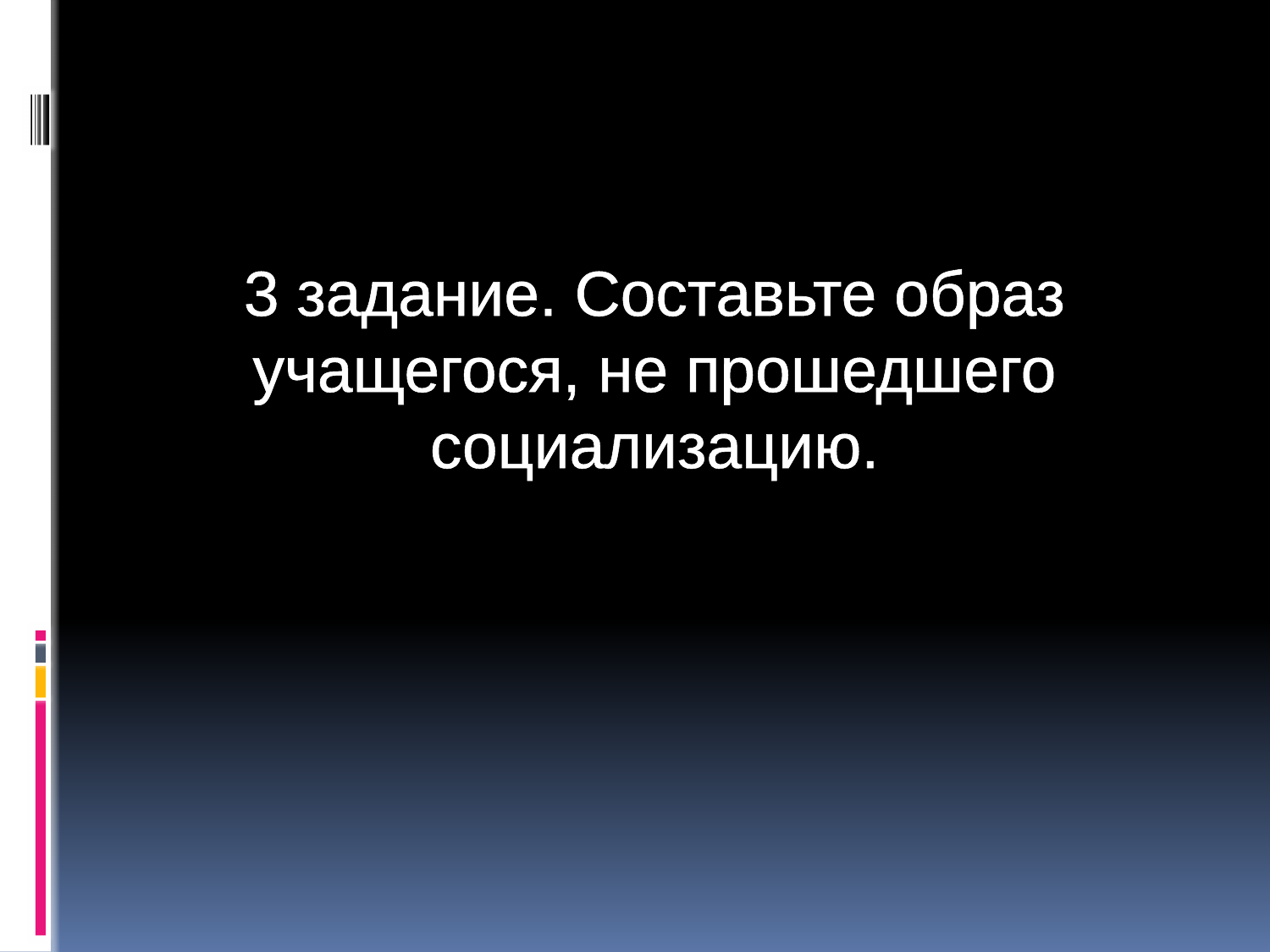

# 3 задание. Составьте образ учащегося, не прошедшего социализацию.